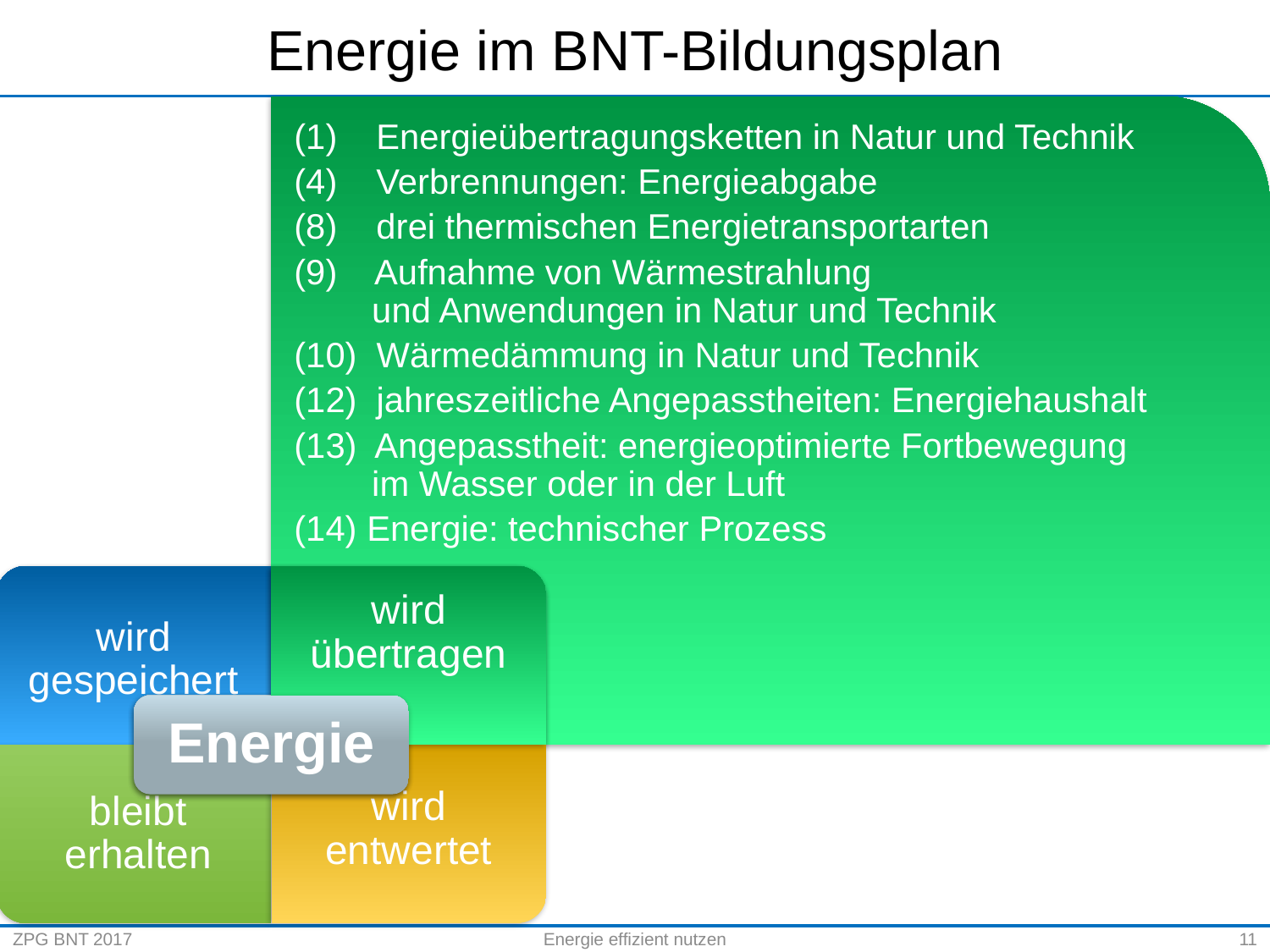

# Energie im BNT-Bildungsplan

(1)    Energieübertragungsketten in Natur und Technik
(4)    Verbrennungen: Energieabgabe
(8)    drei thermischen Energietransportarten
(9)    Aufnahme von Wärmestrahlung
        und Anwendungen in Natur und Technik
(10)  Wärmedämmung in Natur und Technik
(12)  jahreszeitliche Angepasstheiten: Energiehaushalt
(13)  Angepasstheit: energieoptimierte Fortbewegung
        im Wasser oder in der Luft
(14) Energie: technischer Prozess
wird gespeichert
wird übertragen
bleibt erhalten
wird entwertet
Energie

wird übertragen

Energie
ZPG BNT 2017
Energie effizient nutzen
11